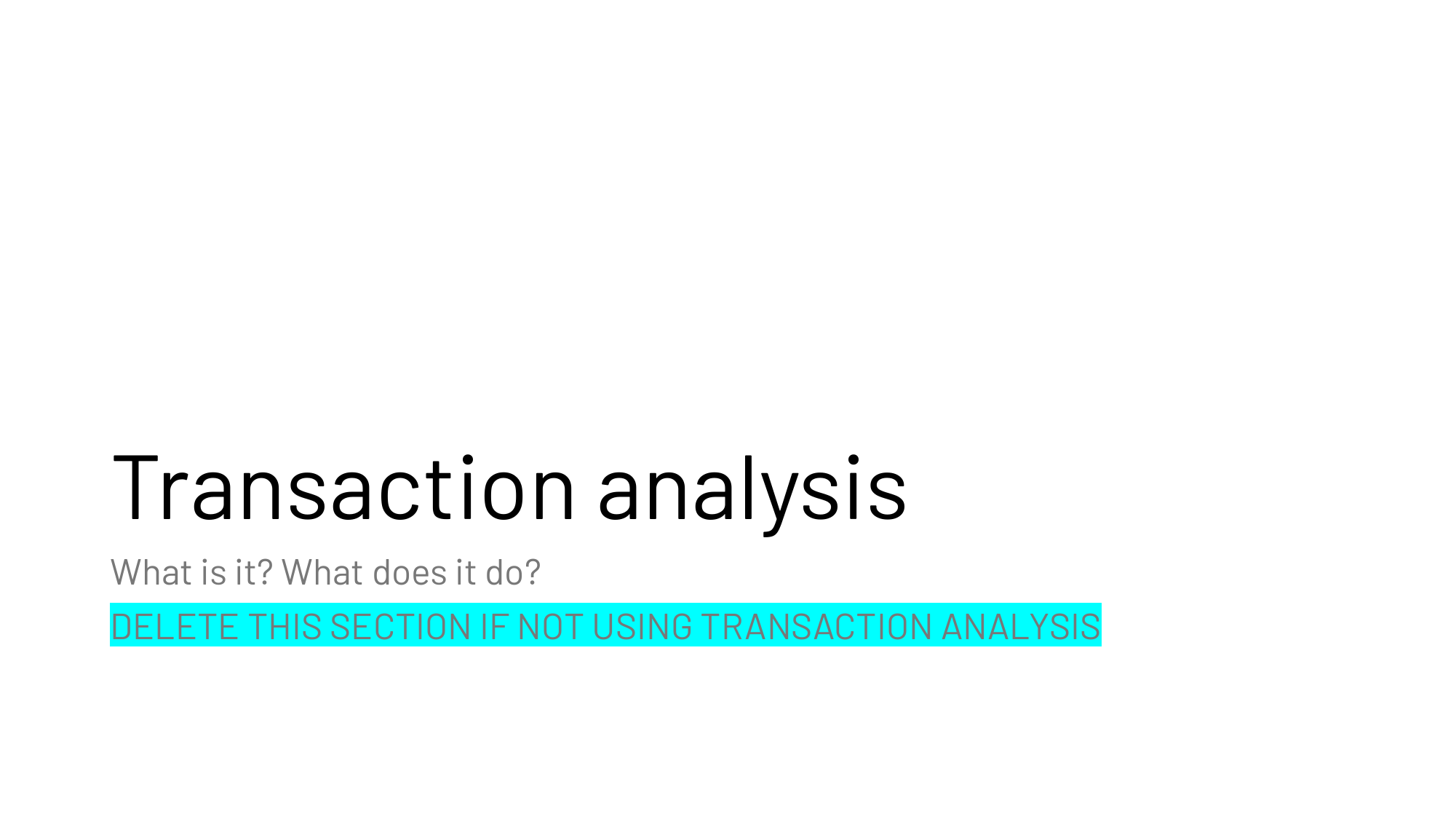

# Transaction analysis
What is it? What does it do?
DELETE THIS SECTION IF NOT USING TRANSACTION ANALYSIS